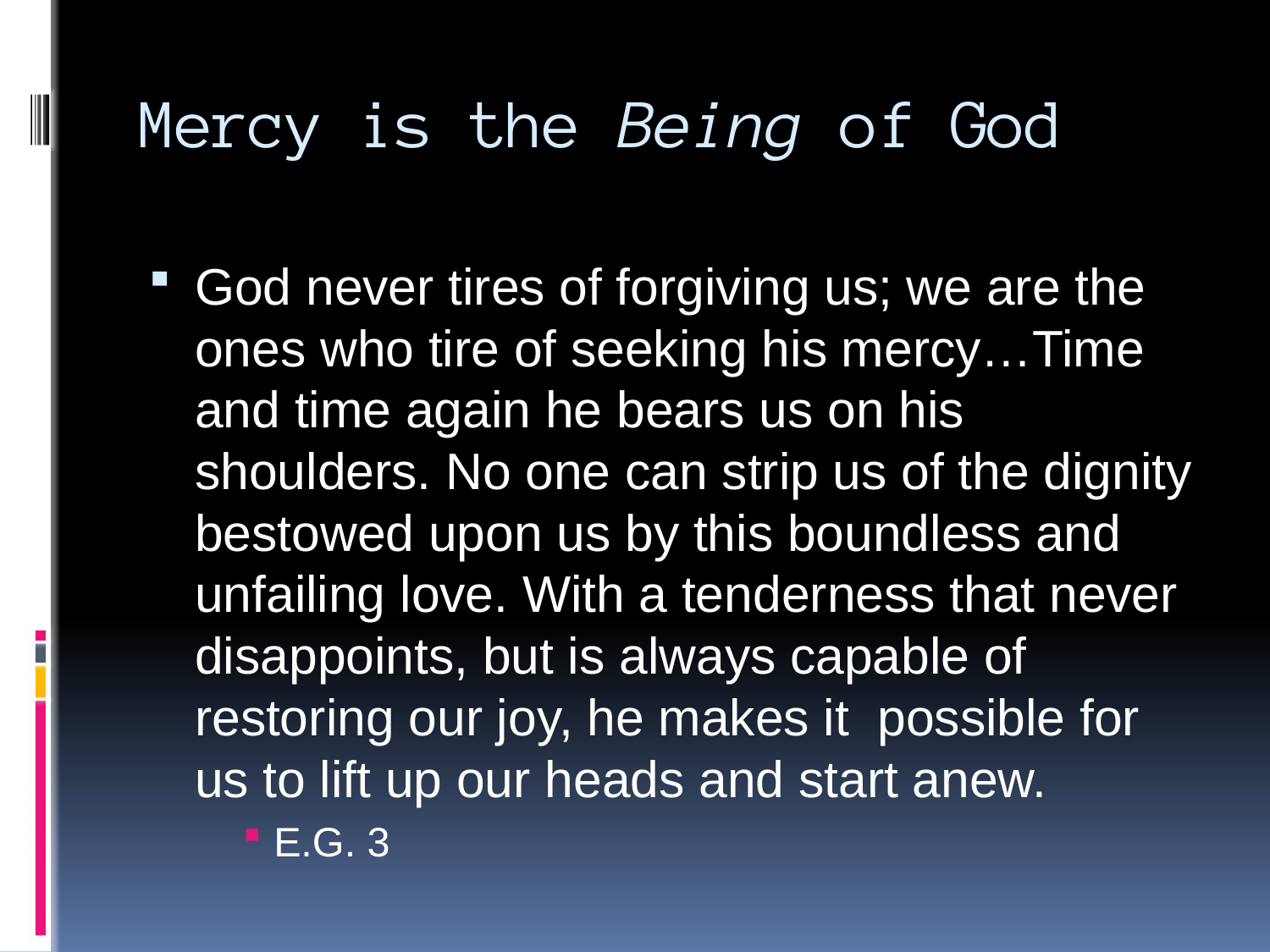

# Mercy is the Being of God
God never tires of forgiving us; we are the ones who tire of seeking his mercy…Time and time again he bears us on his shoulders. No one can strip us of the dignity bestowed upon us by this boundless and unfailing love. With a tenderness that never disappoints, but is always capable of restoring our joy, he makes it  possible for us to lift up our heads and start anew.
E.G. 3